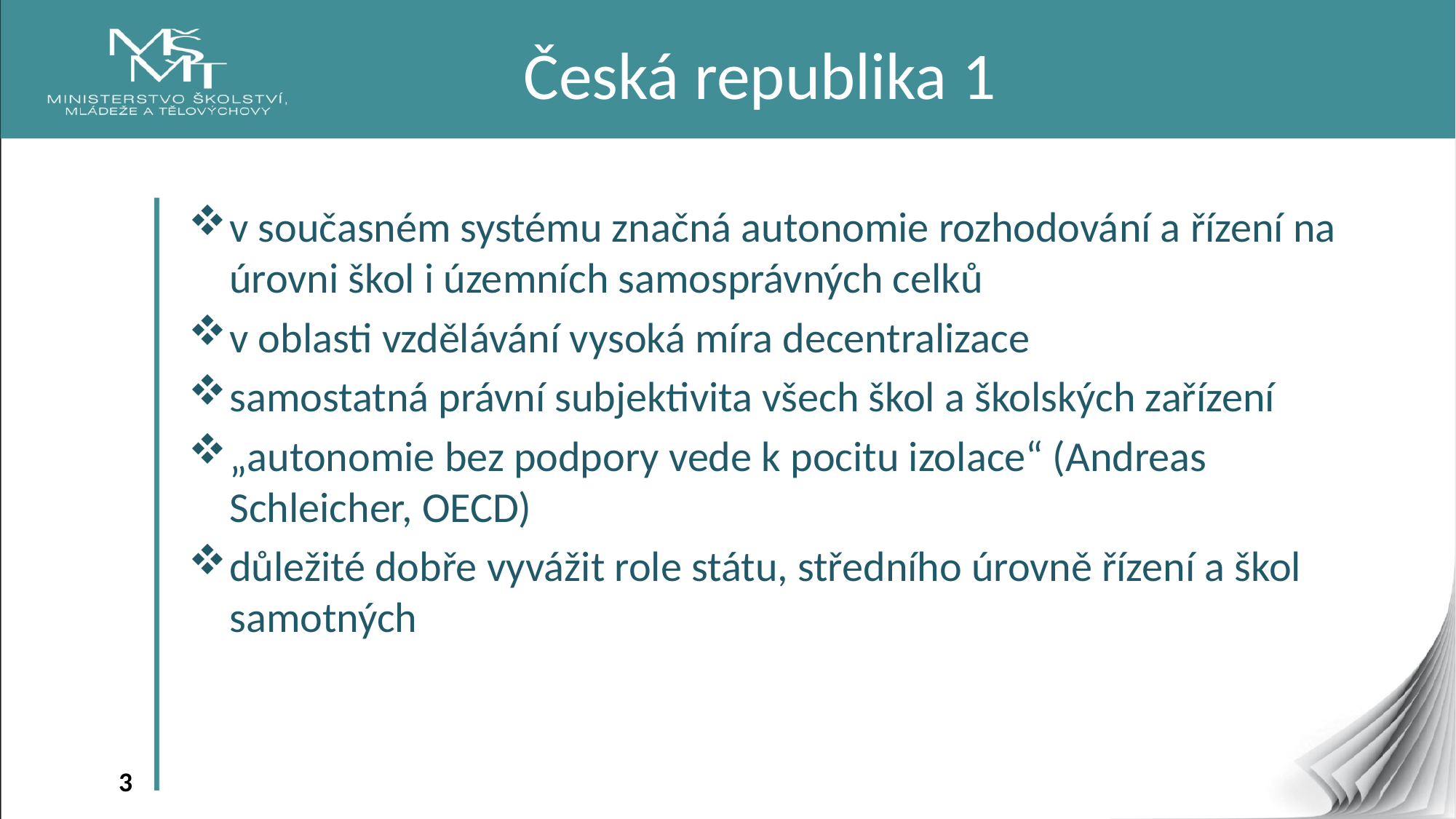

# Česká republika 1
v současném systému značná autonomie rozhodování a řízení na úrovni škol i územních samosprávných celků
v oblasti vzdělávání vysoká míra decentralizace
samostatná právní subjektivita všech škol a školských zařízení
„autonomie bez podpory vede k pocitu izolace“ (Andreas Schleicher, OECD)
důležité dobře vyvážit role státu, středního úrovně řízení a škol samotných